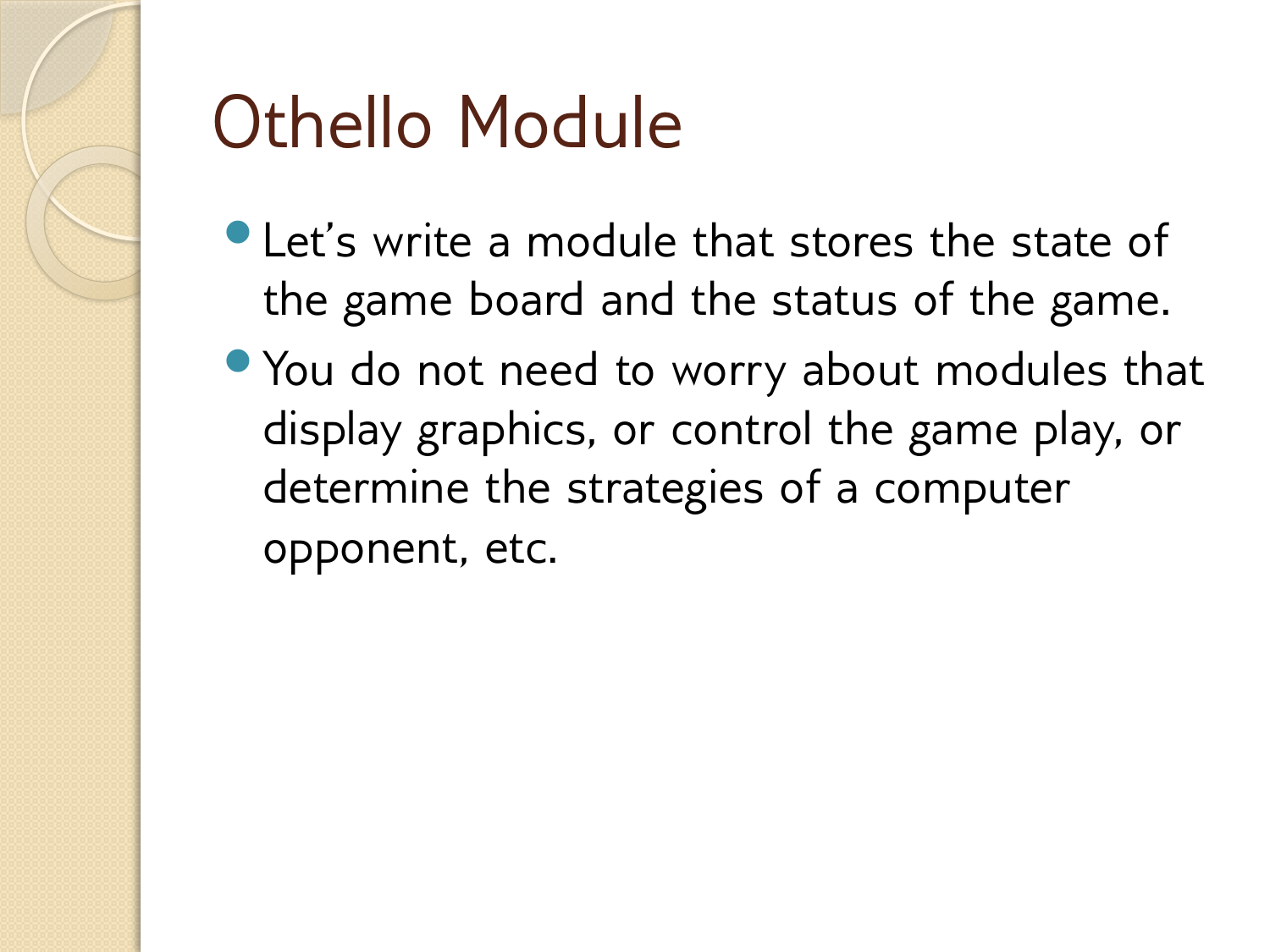

# Othello Module
Let’s write a module that stores the state of the game board and the status of the game.
You do not need to worry about modules that display graphics, or control the game play, or determine the strategies of a computer opponent, etc.